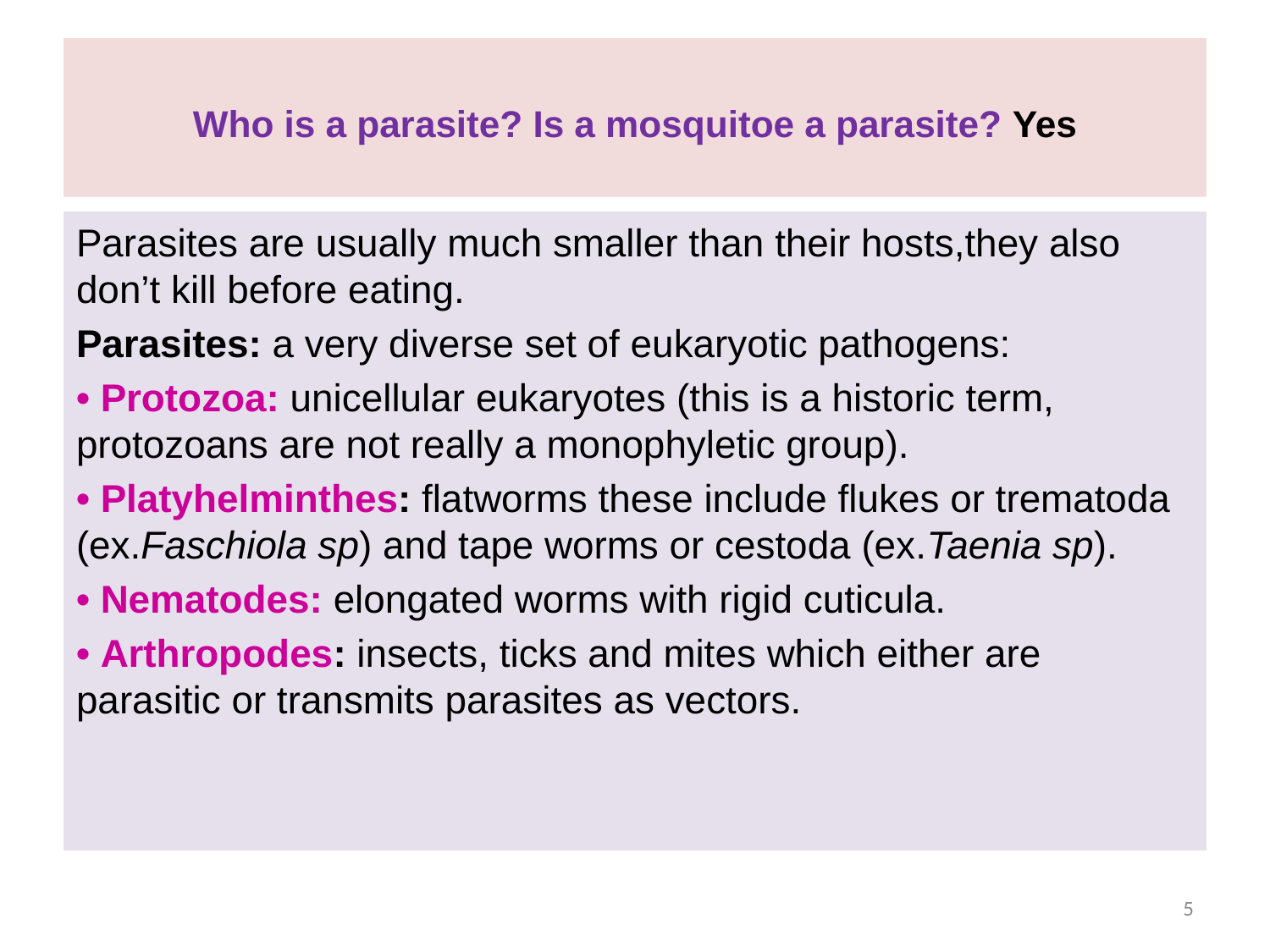

# Who is a parasite? Is a mosquitoe a parasite? Yes
Parasites are usually much smaller than their hosts,they also don’t kill before eating.
Parasites: a very diverse set of eukaryotic pathogens:
• Protozoa: unicellular eukaryotes (this is a historic term, protozoans are not really a monophyletic group).
• Platyhelminthes: flatworms these include flukes or trematoda (ex.Faschiola sp) and tape worms or cestoda (ex.Taenia sp).
• Nematodes: elongated worms with rigid cuticula.
• Arthropodes: insects, ticks and mites which either are parasitic or transmits parasites as vectors.
5